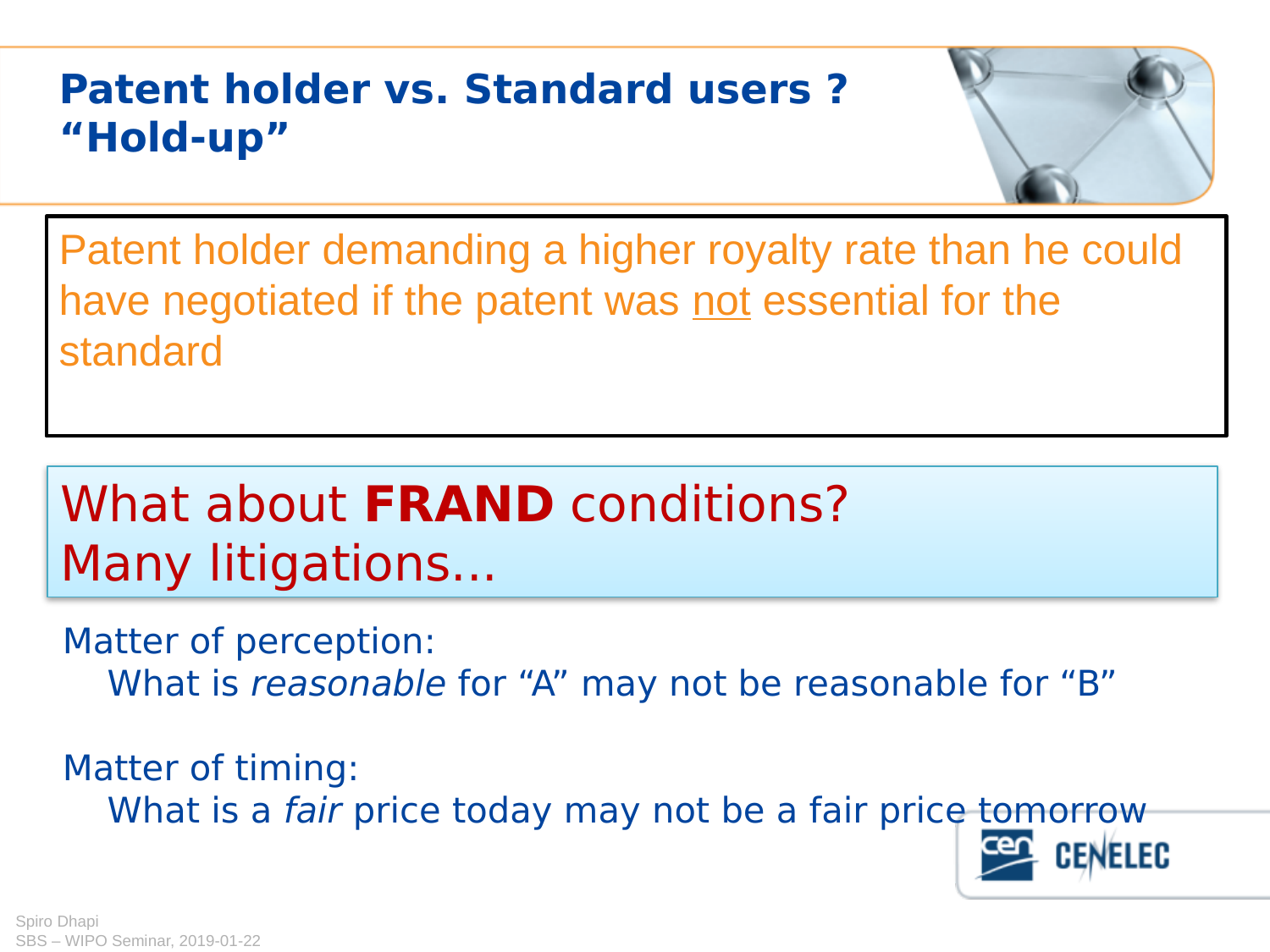

# Patent holder vs. Standard users ? “Hold-up”
Patent holder demanding a higher royalty rate than he could have negotiated if the patent was not essential for the standard
What about FRAND conditions?
Many litigations...
Matter of perception:
    What is reasonable for “A” may not be reasonable for “B”

Matter of timing:
    What is a fair price today may not be a fair price tomorrow
Spiro Dhapi
SBS – WIPO Seminar, 2019-01-22